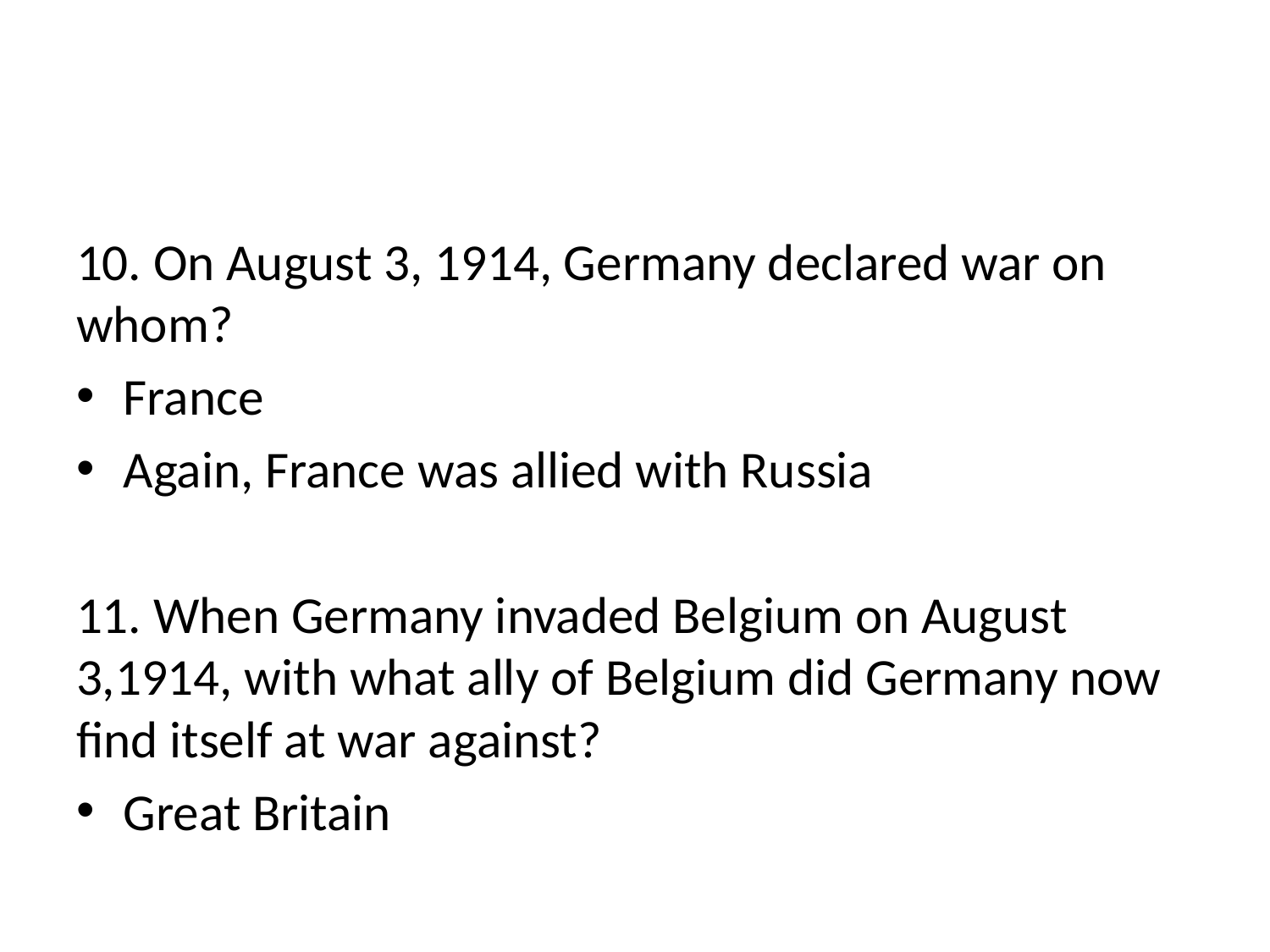

#
10. On August 3, 1914, Germany declared war on whom?
France
Again, France was allied with Russia

11. When Germany invaded Belgium on August 3,1914, with what ally of Belgium did Germany now find itself at war against?
Great Britain